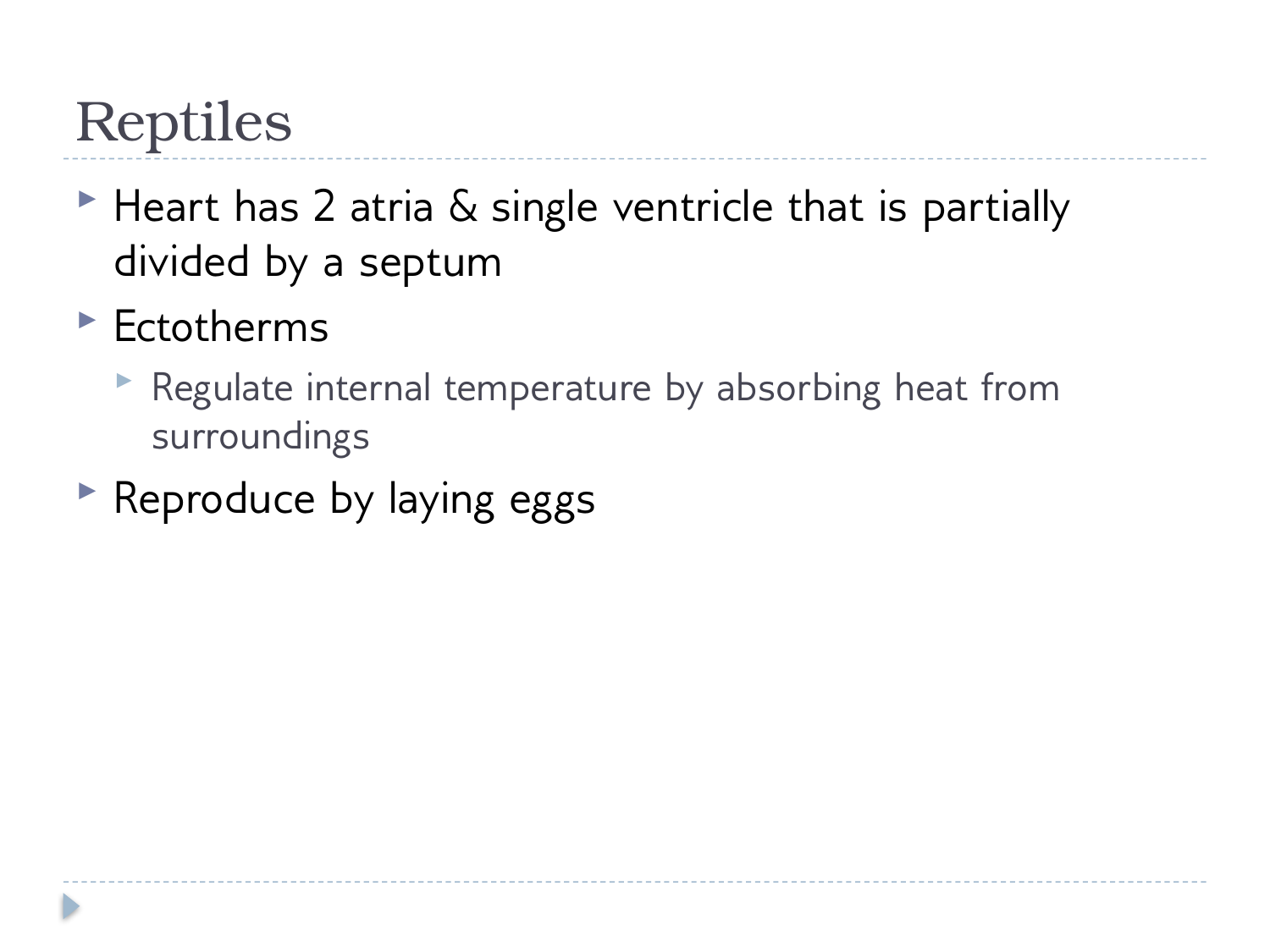

# Reptiles
Heart has 2 atria & single ventricle that is partially divided by a septum
Ectotherms
Regulate internal temperature by absorbing heat from surroundings
Reproduce by laying eggs